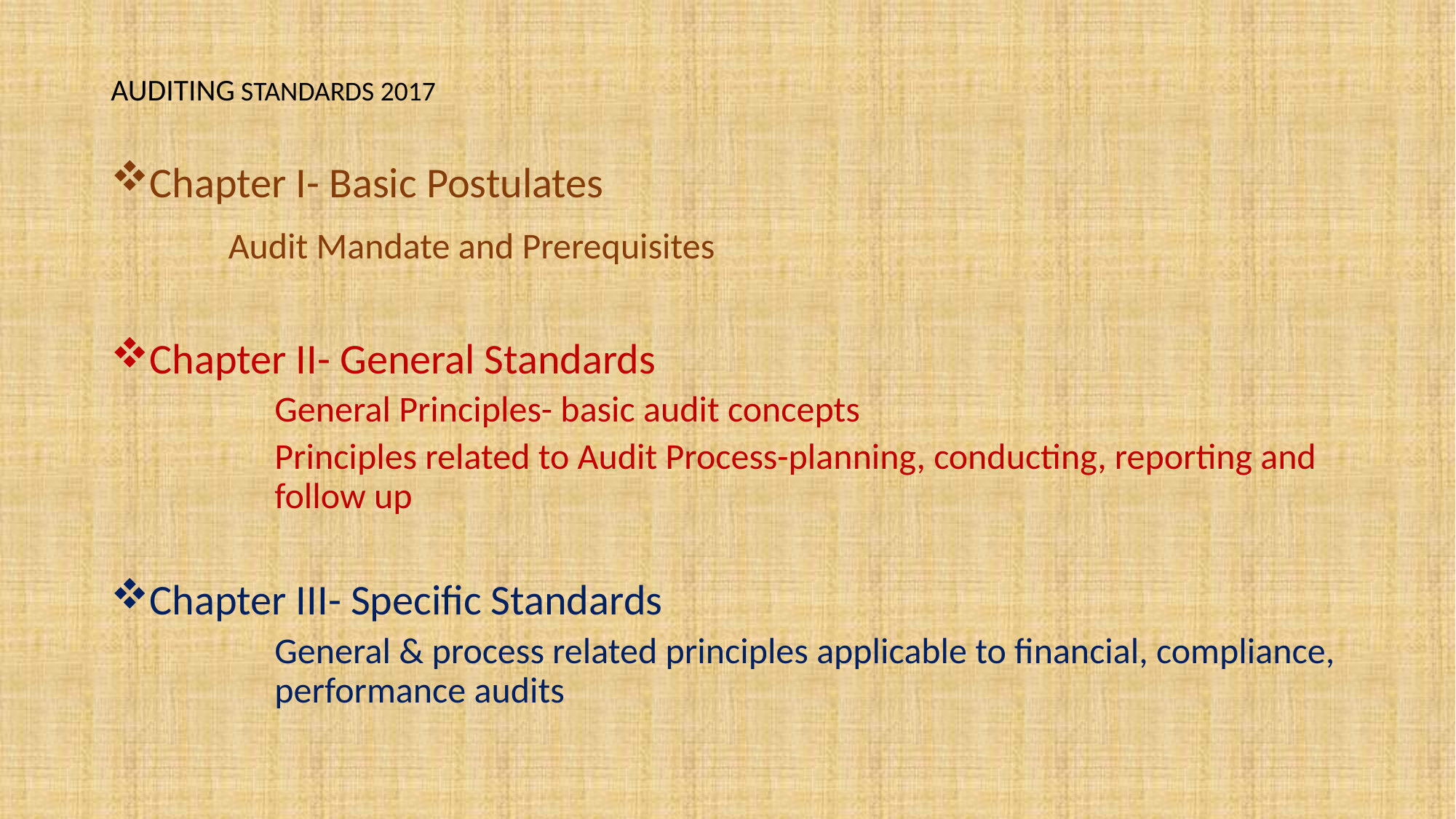

# AUDITING STANDARDS 2017
Chapter I- Basic Postulates
	 Audit Mandate and Prerequisites

Chapter II- General Standards
	General Principles- basic audit concepts
	Principles related to Audit Process-planning, conducting, reporting and 	follow up

Chapter III- Specific Standards
	General & process related principles applicable to financial, compliance, 	performance audits